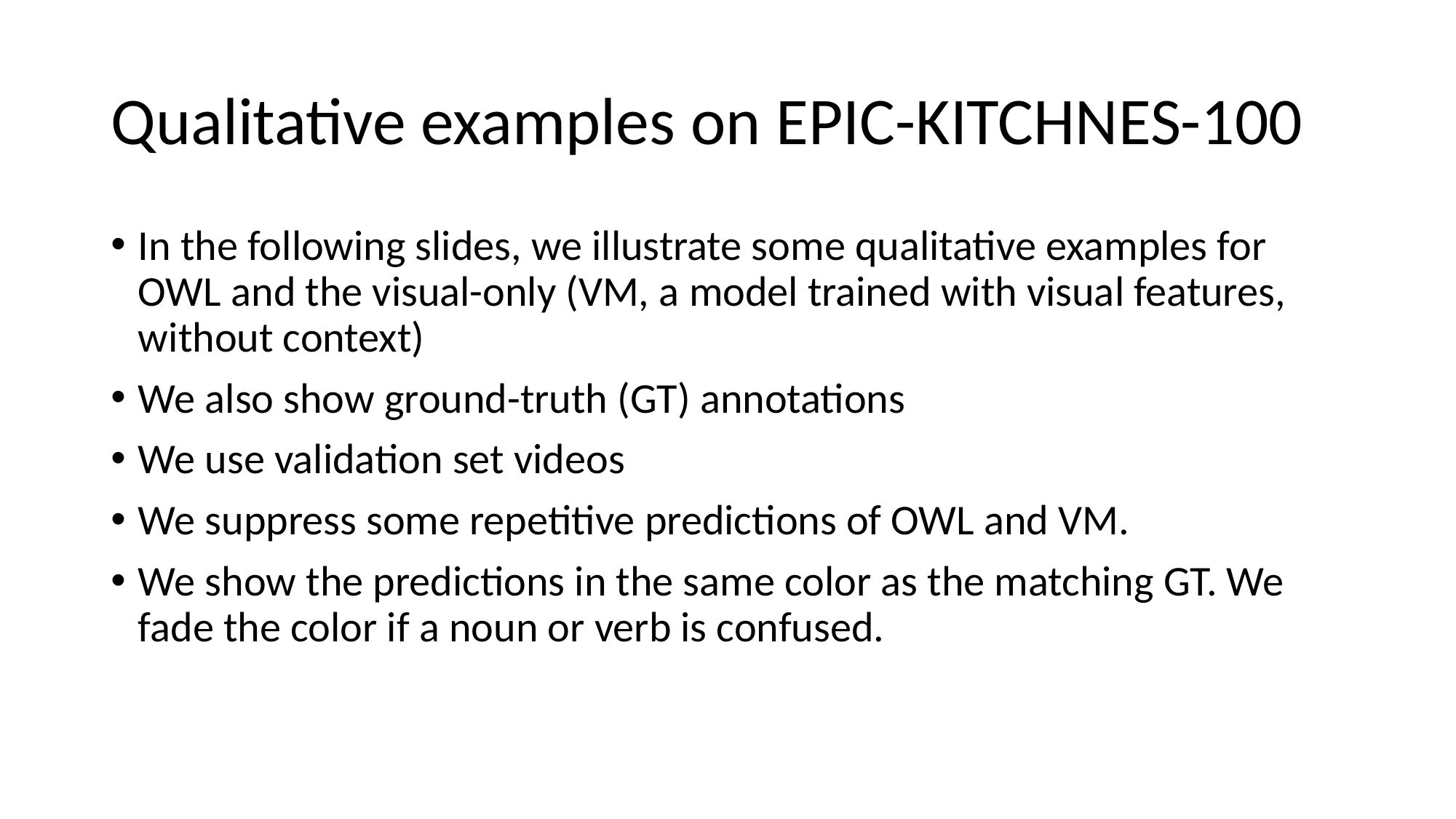

# Qualitative examples on EPIC-KITCHNES-100
In the following slides, we illustrate some qualitative examples for OWL and the visual-only (VM, a model trained with visual features, without context)
We also show ground-truth (GT) annotations
We use validation set videos
We suppress some repetitive predictions of OWL and VM.
We show the predictions in the same color as the matching GT. We fade the color if a noun or verb is confused.